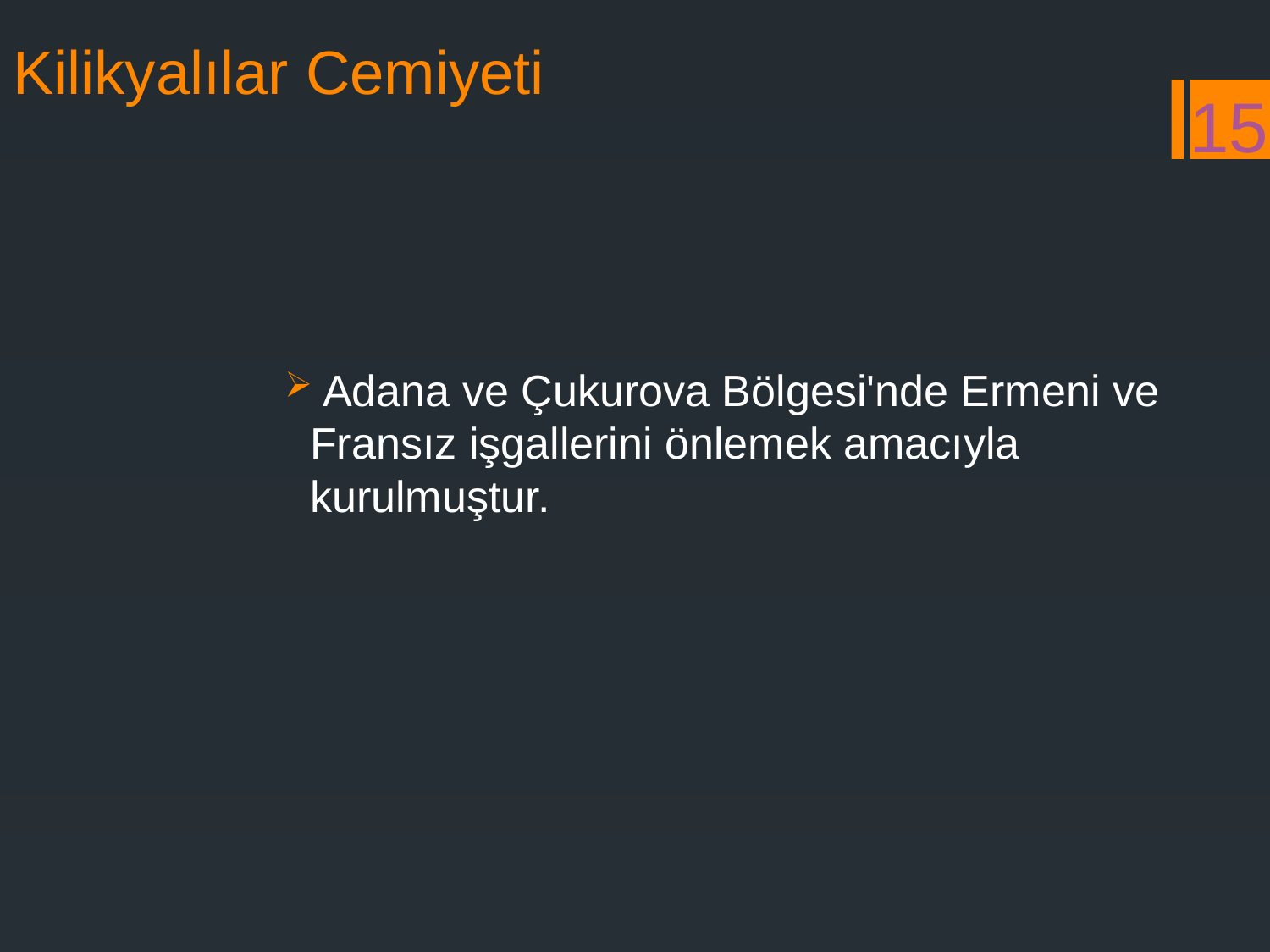

# Kilikyalılar Cemiyeti
15
 Adana ve Çukurova Bölgesi'nde Ermeni ve Fransız işgallerini önlemek amacıyla kurulmuştur.